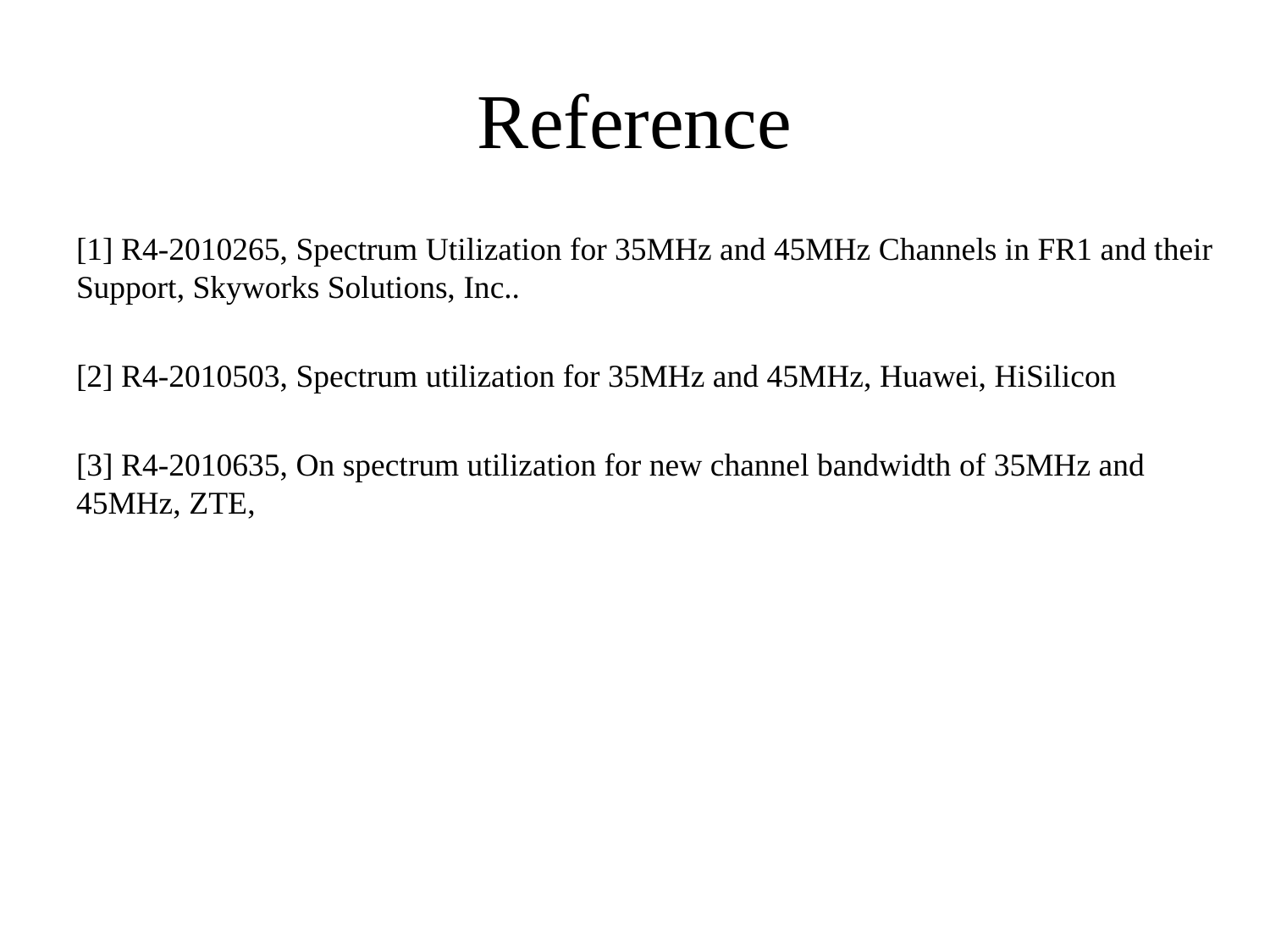

# Reference
[1] R4-2010265, Spectrum Utilization for 35MHz and 45MHz Channels in FR1 and their Support, Skyworks Solutions, Inc..

[2] R4-2010503, Spectrum utilization for 35MHz and 45MHz, Huawei, HiSilicon

[3] R4-2010635, On spectrum utilization for new channel bandwidth of 35MHz and 45MHz, ZTE,